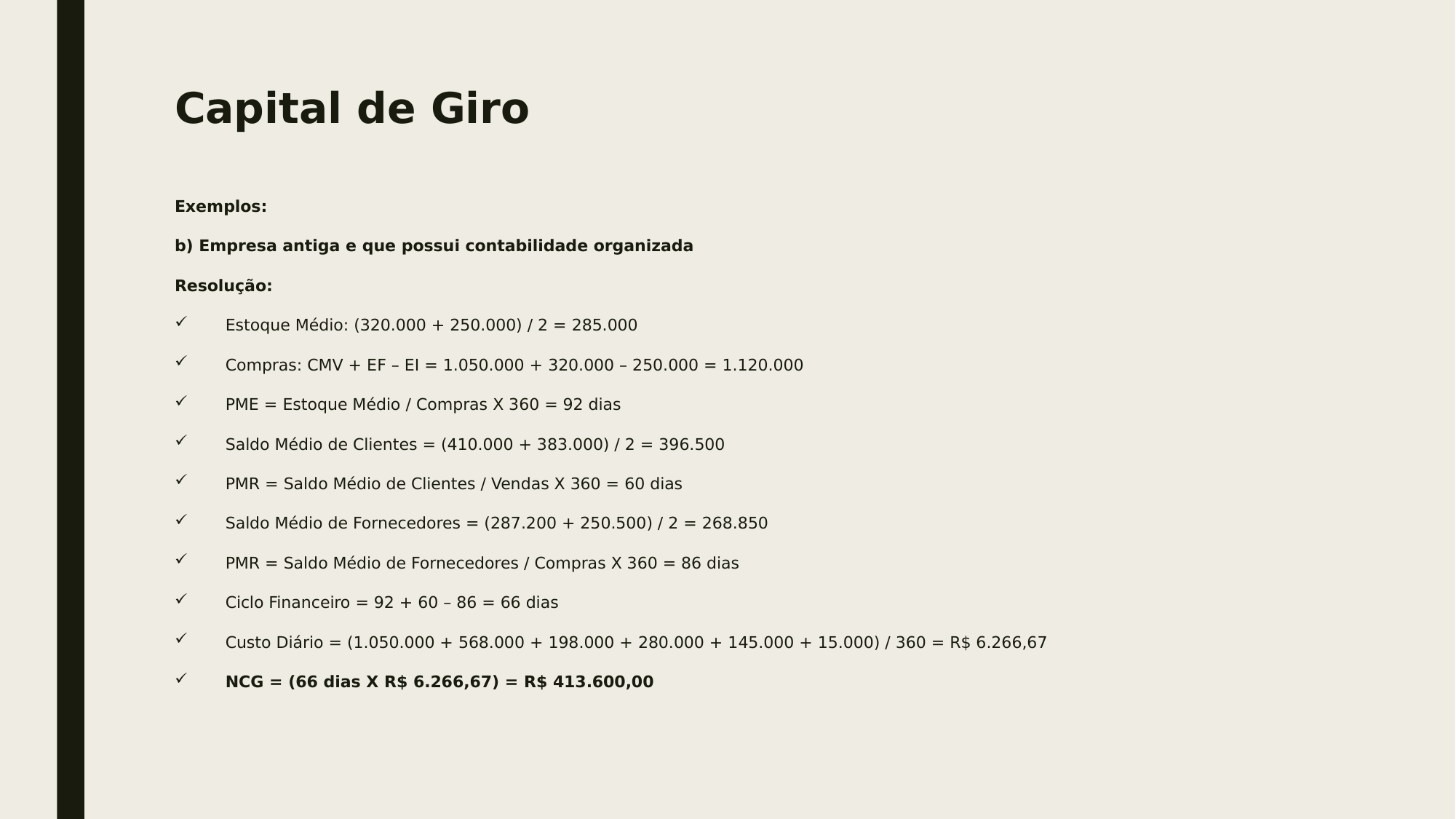

# Capital de Giro
Exemplos:
b) Empresa antiga e que possui contabilidade organizada
Resolução:
Estoque Médio: (320.000 + 250.000) / 2 = 285.000
Compras: CMV + EF – EI = 1.050.000 + 320.000 – 250.000 = 1.120.000
PME = Estoque Médio / Compras X 360 = 92 dias
Saldo Médio de Clientes = (410.000 + 383.000) / 2 = 396.500
PMR = Saldo Médio de Clientes / Vendas X 360 = 60 dias
Saldo Médio de Fornecedores = (287.200 + 250.500) / 2 = 268.850
PMR = Saldo Médio de Fornecedores / Compras X 360 = 86 dias
Ciclo Financeiro = 92 + 60 – 86 = 66 dias
Custo Diário = (1.050.000 + 568.000 + 198.000 + 280.000 + 145.000 + 15.000) / 360 = R$ 6.266,67
NCG = (66 dias X R$ 6.266,67) = R$ 413.600,00